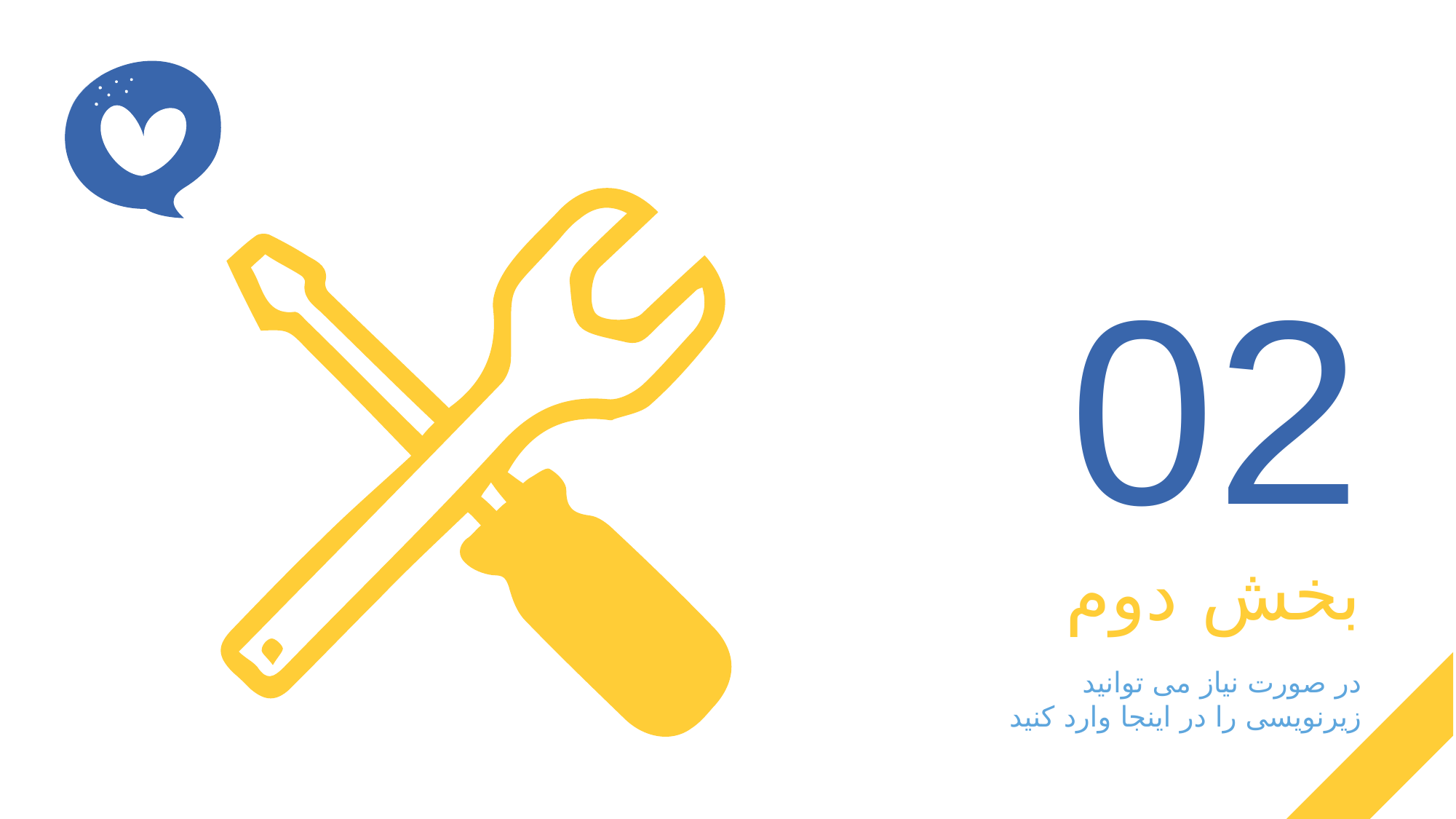

02
# بخش دوم

در صورت نیاز می توانید زیرنویسی را در اینجا وارد کنید